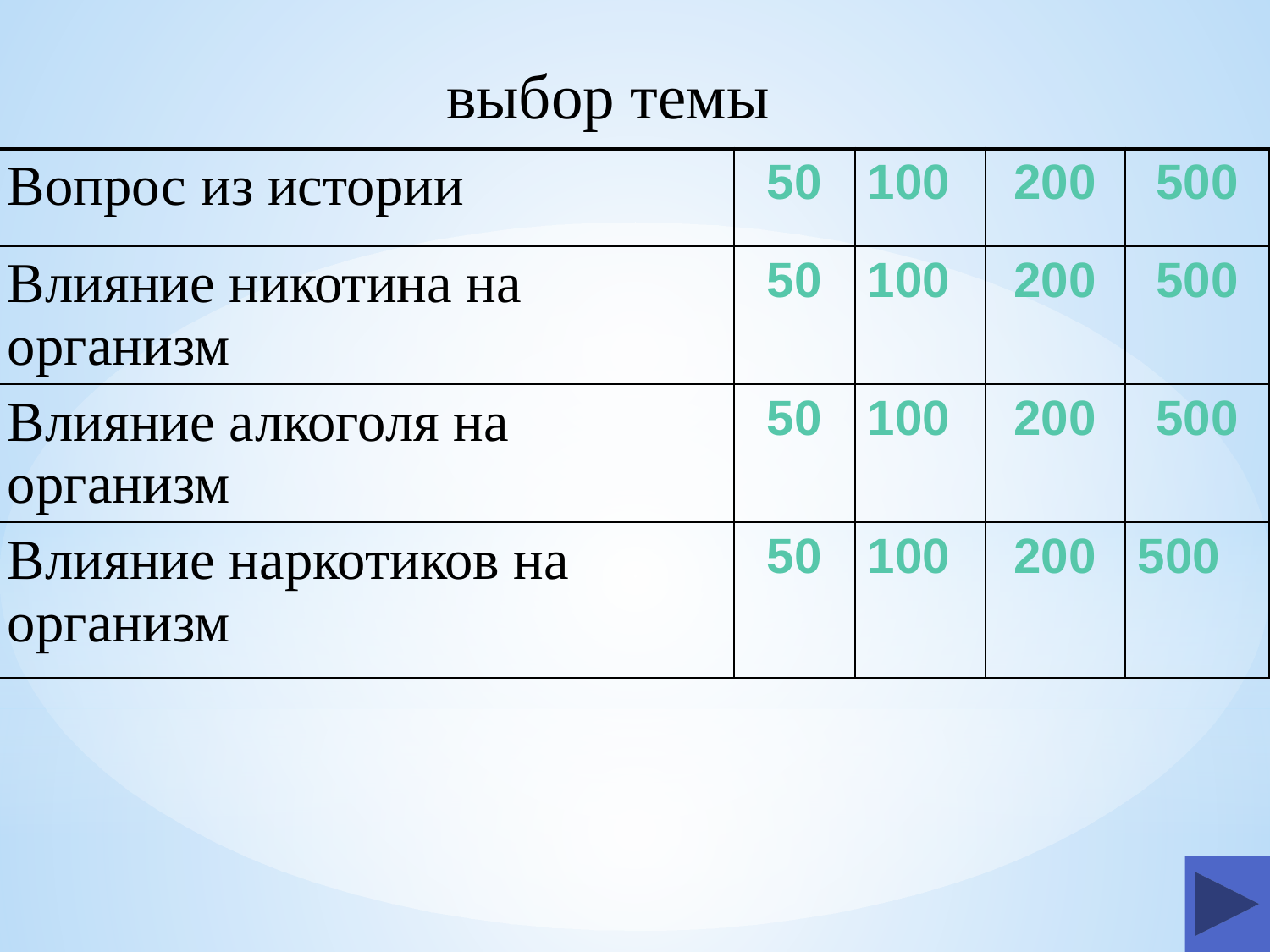

выбор темы
| Вопрос из истории | 50 | 100 | 200 | 500 |
| --- | --- | --- | --- | --- |
| Влияние никотина на организм | 50 | 100 | 200 | 500 |
| Влияние алкоголя на организм | 50 | 100 | 200 | 500 |
| Влияние наркотиков на организм | 50 | 100 | 200 | 500 |